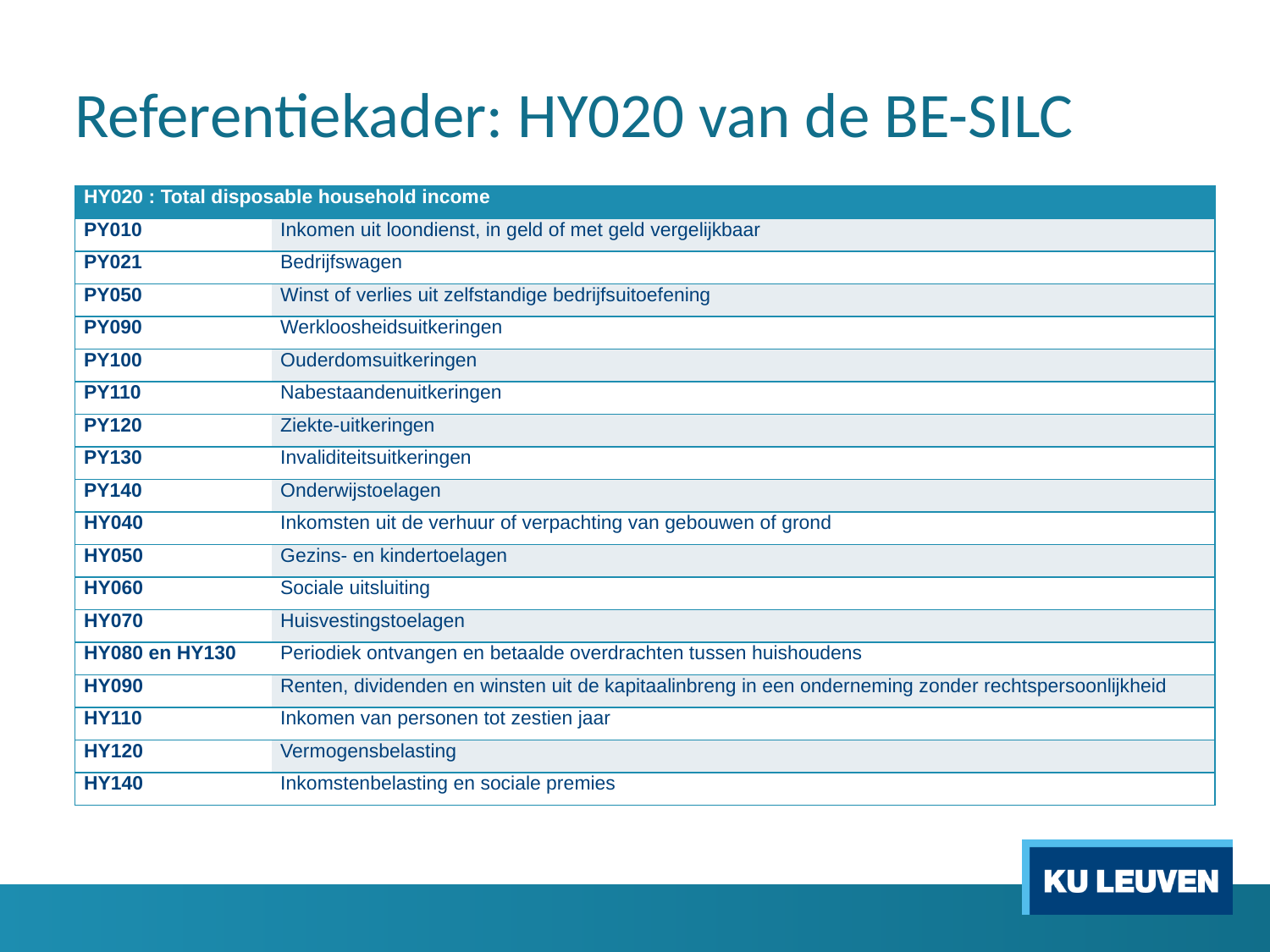

# Referentiekader: HY020 van de BE-SILC
| HY020 : Total disposable household income |  |
| --- | --- |
| PY010 | Inkomen uit loondienst, in geld of met geld vergelijkbaar |
| PY021 | Bedrijfswagen |
| PY050 | Winst of verlies uit zelfstandige bedrijfsuitoefening |
| PY090 | Werkloosheidsuitkeringen |
| PY100 | Ouderdomsuitkeringen |
| PY110 | Nabestaandenuitkeringen |
| PY120 | Ziekte-uitkeringen |
| PY130 | Invaliditeitsuitkeringen |
| PY140 | Onderwijstoelagen |
| HY040 | Inkomsten uit de verhuur of verpachting van gebouwen of grond |
| HY050 | Gezins- en kindertoelagen |
| HY060 | Sociale uitsluiting |
| HY070 | Huisvestingstoelagen |
| HY080 en HY130 | Periodiek ontvangen en betaalde overdrachten tussen huishoudens |
| HY090 | Renten, dividenden en winsten uit de kapitaalinbreng in een onderneming zonder rechtspersoonlijkheid |
| HY110 | Inkomen van personen tot zestien jaar |
| HY120 | Vermogensbelasting |
| HY140 | Inkomstenbelasting en sociale premies |